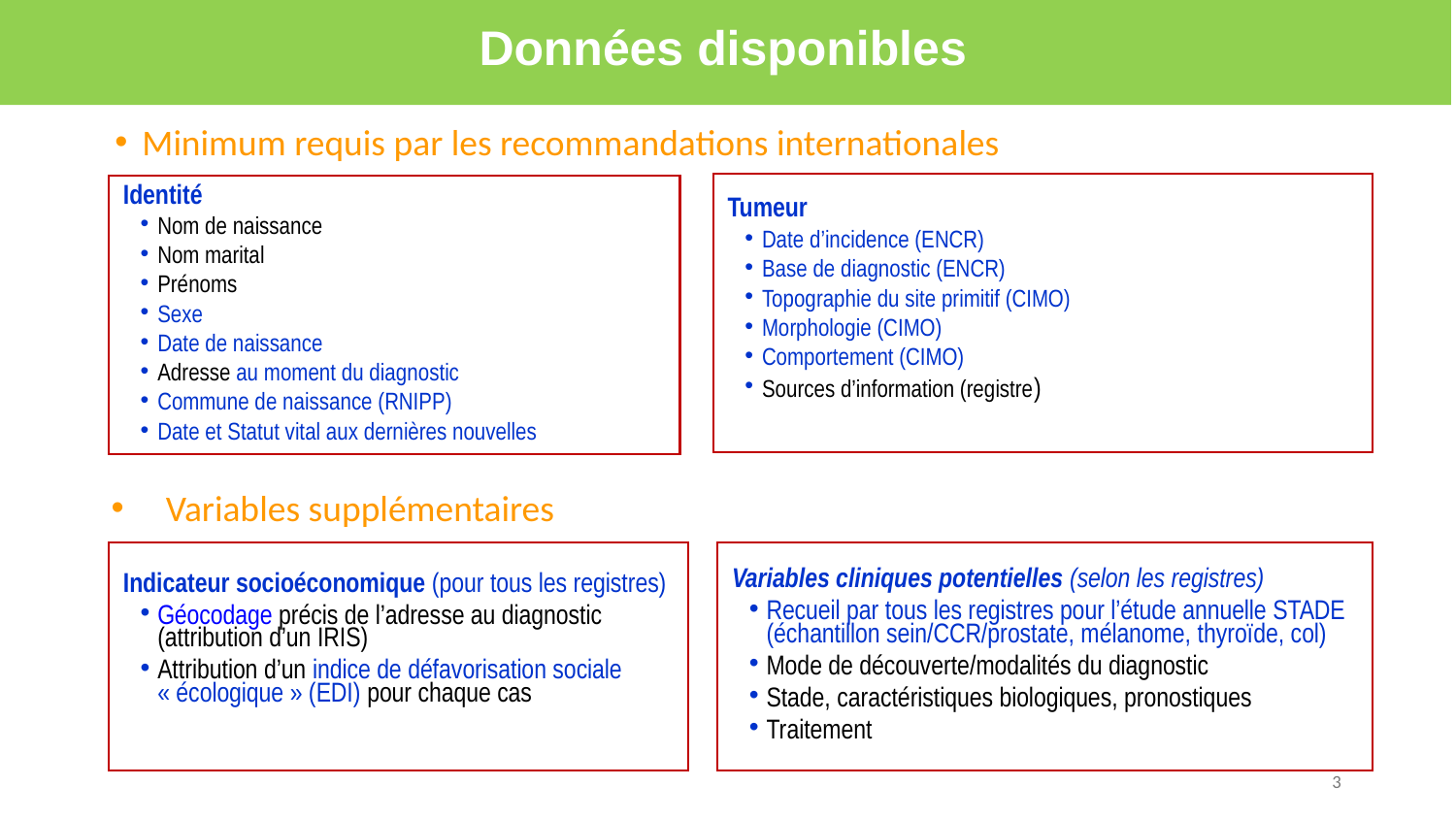

# Données disponibles
Minimum requis par les recommandations internationales

Tumeur
Date d’incidence (ENCR)
Base de diagnostic (ENCR)
Topographie du site primitif (CIMO)
Morphologie (CIMO)
Comportement (CIMO)
Sources d’information (registre)

Identité
Nom de naissance
Nom marital
Prénoms
Sexe
Date de naissance
Adresse au moment du diagnostic
Commune de naissance (RNIPP)
Date et Statut vital aux dernières nouvelles
Variables supplémentaires
Indicateur socioéconomique (pour tous les registres)
Géocodage précis de l’adresse au diagnostic (attribution d’un IRIS)
Attribution d’un indice de défavorisation sociale « écologique » (EDI) pour chaque cas

Variables cliniques potentielles (selon les registres)
Recueil par tous les registres pour l’étude annuelle STADE (échantillon sein/CCR/prostate, mélanome, thyroïde, col)
Mode de découverte/modalités du diagnostic
Stade, caractéristiques biologiques, pronostiques
Traitement
3